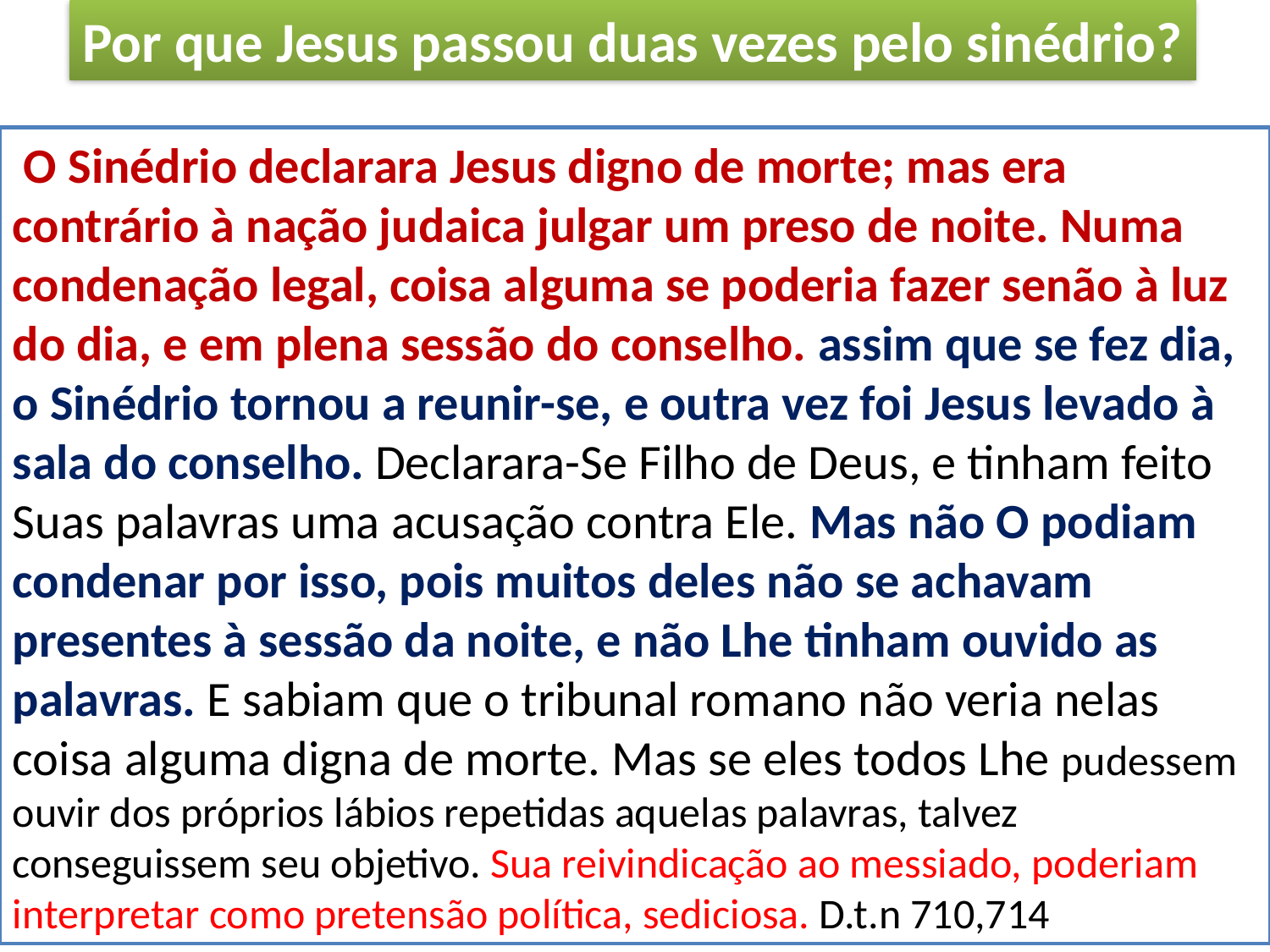

Por que Jesus passou duas vezes pelo sinédrio?
 O Sinédrio declarara Jesus digno de morte; mas era contrário à nação judaica julgar um preso de noite. Numa condenação legal, coisa alguma se poderia fazer senão à luz do dia, e em plena sessão do conselho. assim que se fez dia, o Sinédrio tornou a reunir-se, e outra vez foi Jesus levado à sala do conselho. Declarara-Se Filho de Deus, e tinham feito Suas palavras uma acusação contra Ele. Mas não O podiam condenar por isso, pois muitos deles não se achavam presentes à sessão da noite, e não Lhe tinham ouvido as palavras. E sabiam que o tribunal romano não veria nelas coisa alguma digna de morte. Mas se eles todos Lhe pudessem ouvir dos próprios lábios repetidas aquelas palavras, talvez conseguissem seu objetivo. Sua reivindicação ao messiado, poderiam interpretar como pretensão política, sediciosa. D.t.n 710,714